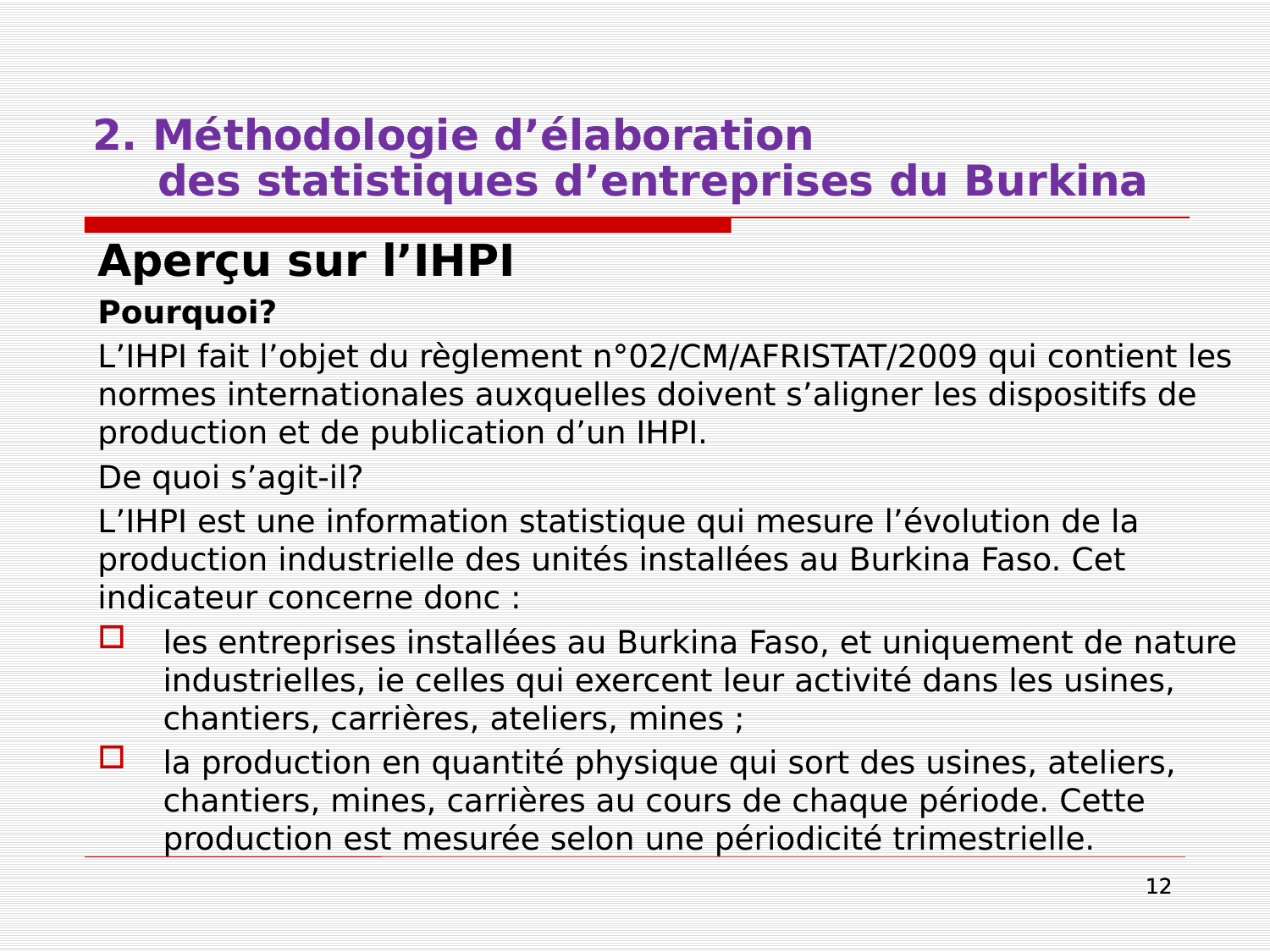

# 2. Méthodologie d’élaboration des statistiques d’entreprises du Burkina
Aperçu sur l’IHPI
Pourquoi?
L’IHPI fait l’objet du règlement n°02/CM/AFRISTAT/2009 qui contient les normes internationales auxquelles doivent s’aligner les dispositifs de production et de publication d’un IHPI.
De quoi s’agit-il?
L’IHPI est une information statistique qui mesure l’évolution de la production industrielle des unités installées au Burkina Faso. Cet indicateur concerne donc :
les entreprises installées au Burkina Faso, et uniquement de nature  industrielles, ie celles qui exercent leur activité dans les usines, chantiers, carrières, ateliers, mines ;
la production en quantité physique qui sort des usines, ateliers, chantiers, mines, carrières au cours de chaque période. Cette production est mesurée selon une périodicité trimestrielle.

12
12